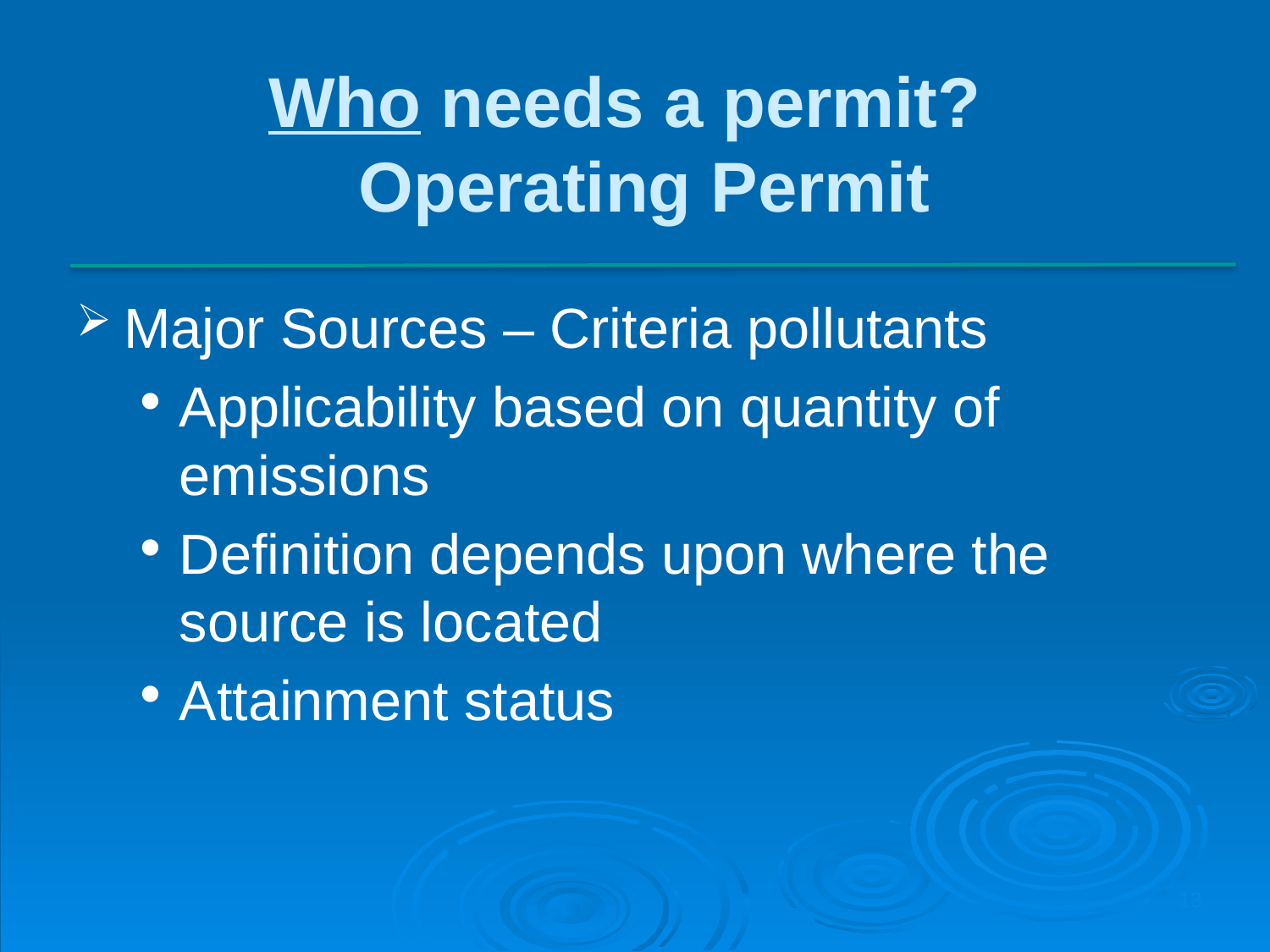

Who needs a permit?
 Operating Permit
Major Sources – Criteria pollutants
Applicability based on quantity of emissions
Definition depends upon where the source is located
Attainment status

13